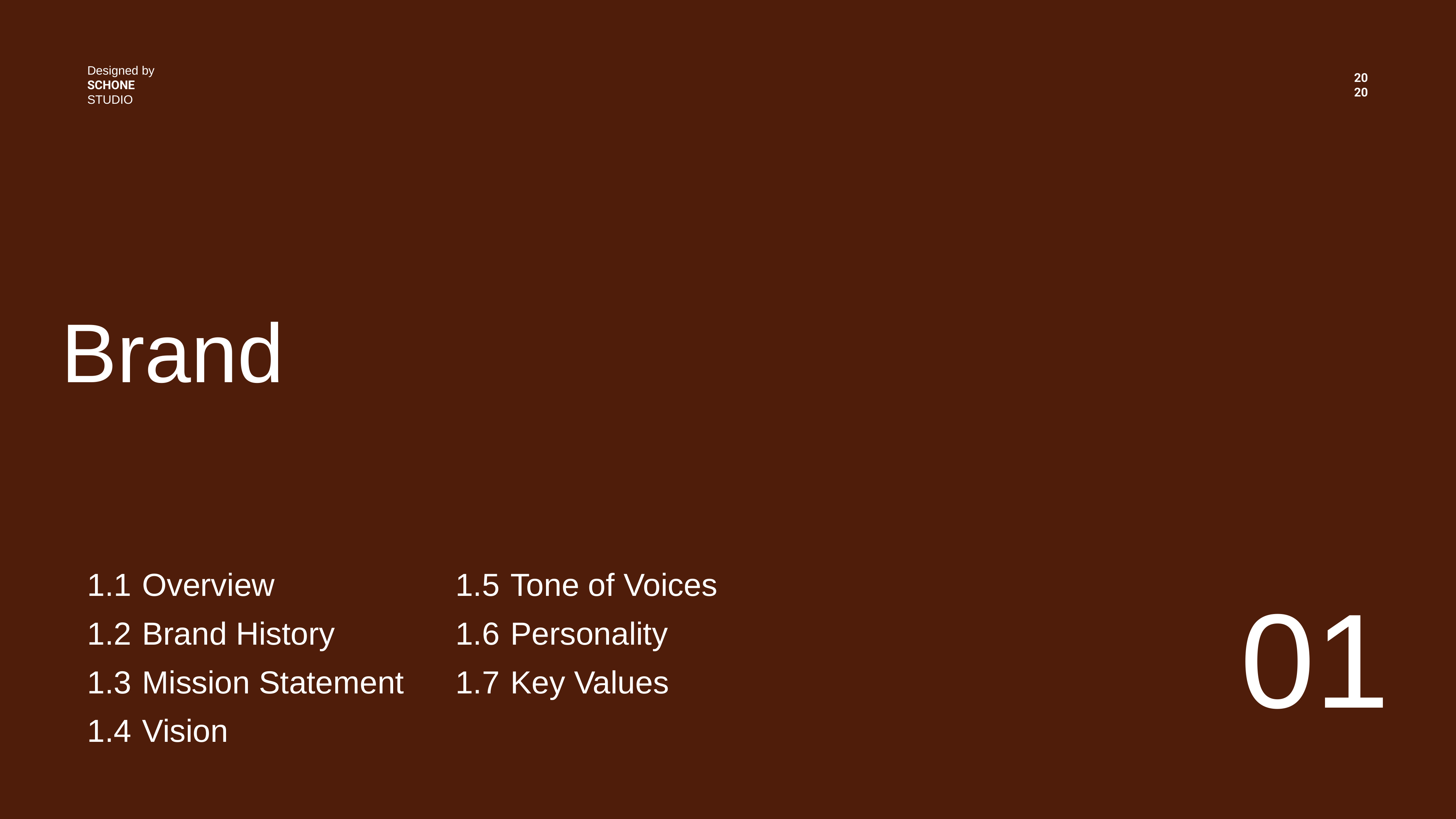

Designed by
SCHONE STUDIO
20
20
Brand
1.1
Overview
1.5
Tone of Voices
01
1.2
Brand History
1.6
Personality
1.3
Mission Statement
1.7
Key Values
1.4
Vision